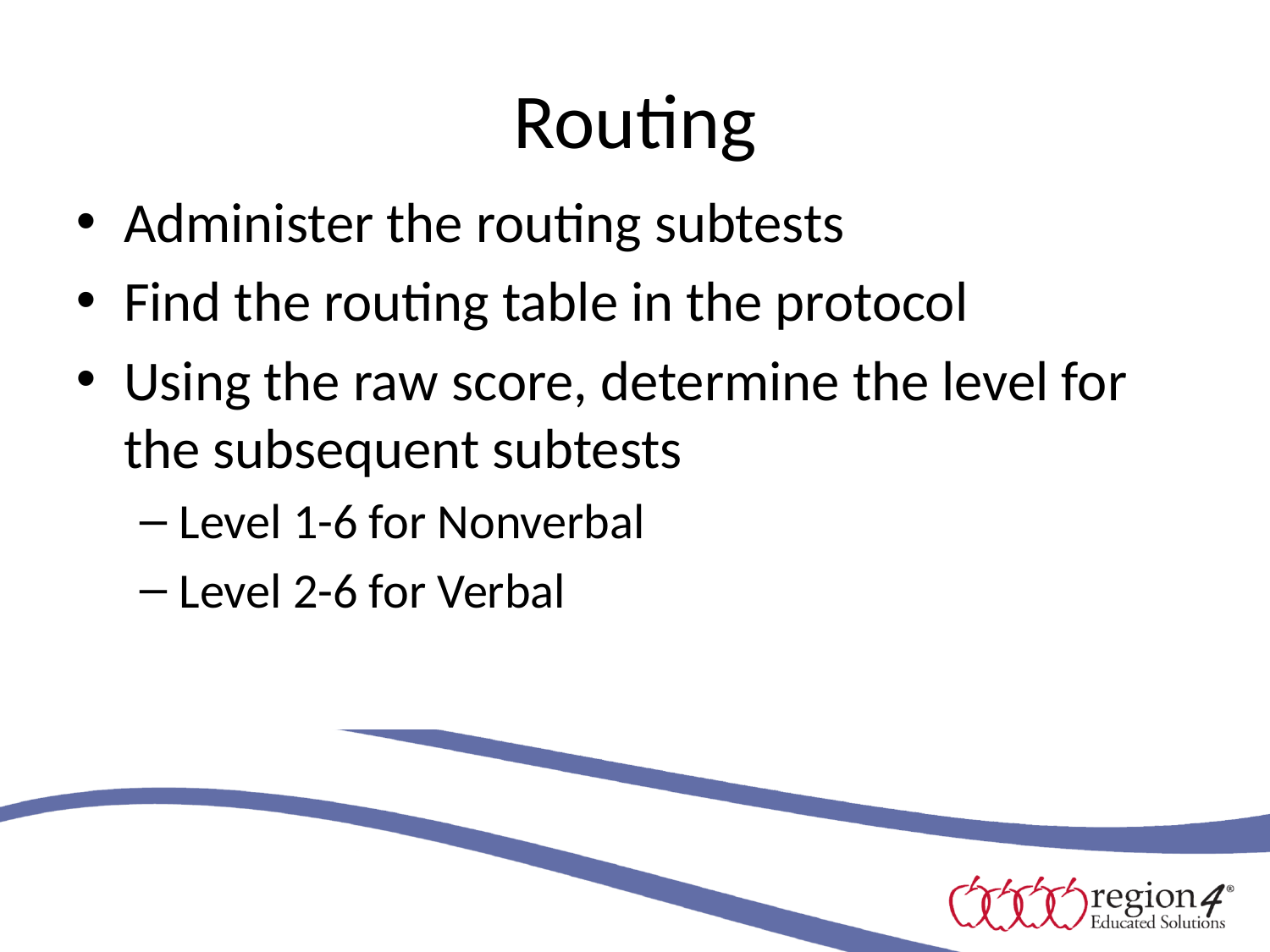

# Routing
Administer the routing subtests
Find the routing table in the protocol
Using the raw score, determine the level for the subsequent subtests
Level 1-6 for Nonverbal
Level 2-6 for Verbal